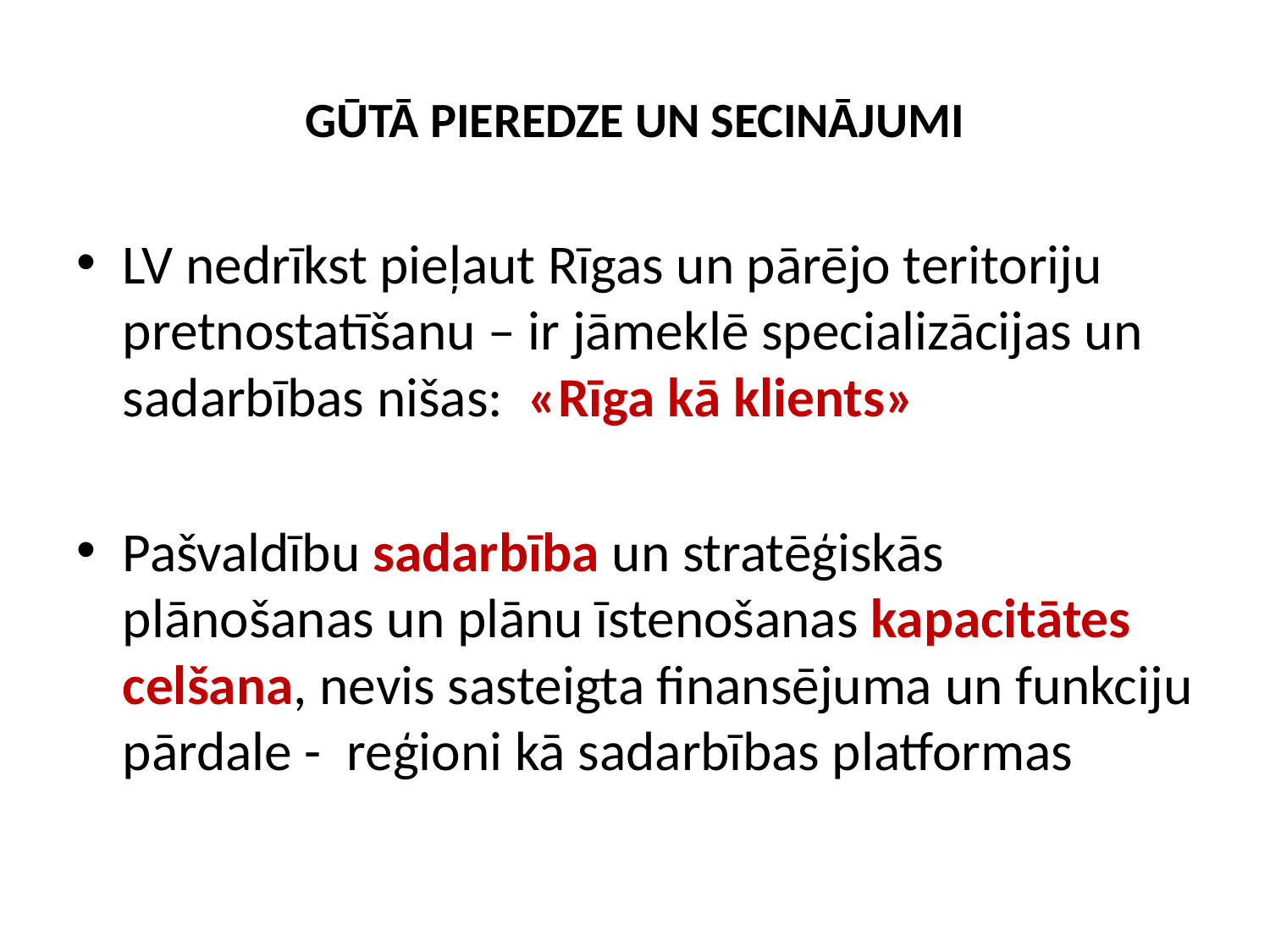

# GŪTĀ PIEREDZE UN SECINĀJUMI
LV nedrīkst pieļaut Rīgas un pārējo teritoriju pretnostatīšanu – ir jāmeklē specializācijas un sadarbības nišas:  «Rīga kā klients»

Pašvaldību sadarbība un stratēģiskās plānošanas un plānu īstenošanas kapacitātes celšana, nevis sasteigta finansējuma un funkciju pārdale -  reģioni kā sadarbības platformas